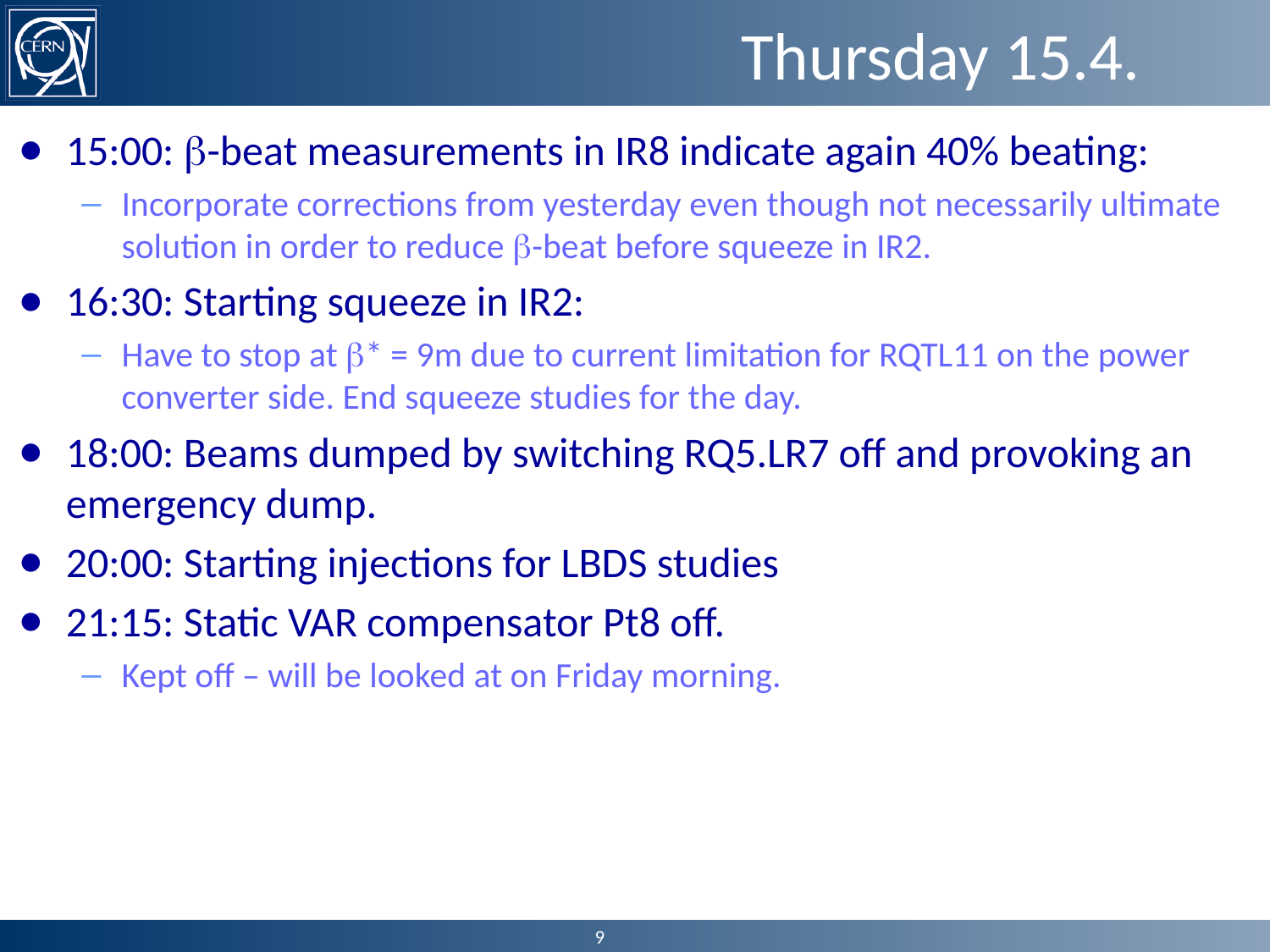

# Thursday 15.4.
15:00: β-beat measurements in IR8 indicate again 40% beating:
Incorporate corrections from yesterday even though not necessarily ultimate solution in order to reduce β-beat before squeeze in IR2.
16:30: Starting squeeze in IR2:
Have to stop at β* = 9m due to current limitation for RQTL11 on the power converter side. End squeeze studies for the day.
18:00: Beams dumped by switching RQ5.LR7 off and provoking an emergency dump.
20:00: Starting injections for LBDS studies
21:15: Static VAR compensator Pt8 off.
Kept off – will be looked at on Friday morning.

9